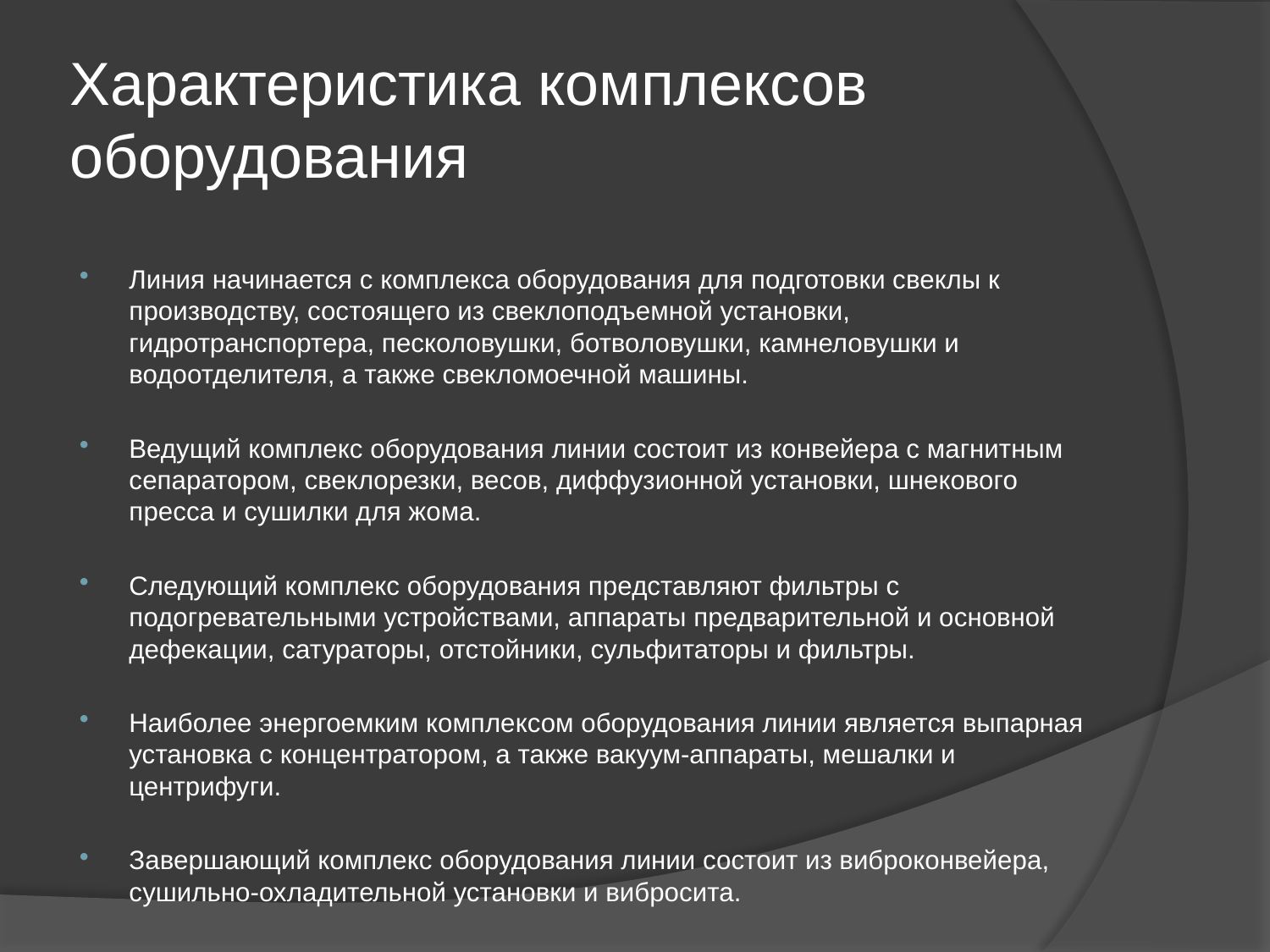

# Характеристика комплексов оборудования
Линия начинается с комплекса оборудования для подготовки свеклы к производству, состоящего из свеклоподъемной установки, гидротранспортера, песколовушки, ботволовушки, камнеловушки и водоотделителя, а также свекломоечной машины.

Ведущий комплекс оборудования линии состоит из конвейера с магнитным сепаратором, свеклорезки, весов, диффузионной установки, шнекового пресса и сушилки для жома.

Следующий комплекс оборудования представляют фильтры с подогревательными устройствами, аппараты предварительной и основной дефекации, сатураторы, отстойники, сульфитаторы и фильтры.

Наиболее энергоемким комплексом оборудования линии является выпарная установка с концентратором, а также вакуум-аппараты, мешалки и центрифуги.

Завершающий комплекс оборудования линии состоит из виброконвейера, сушильно-охладительной установки и вибросита.